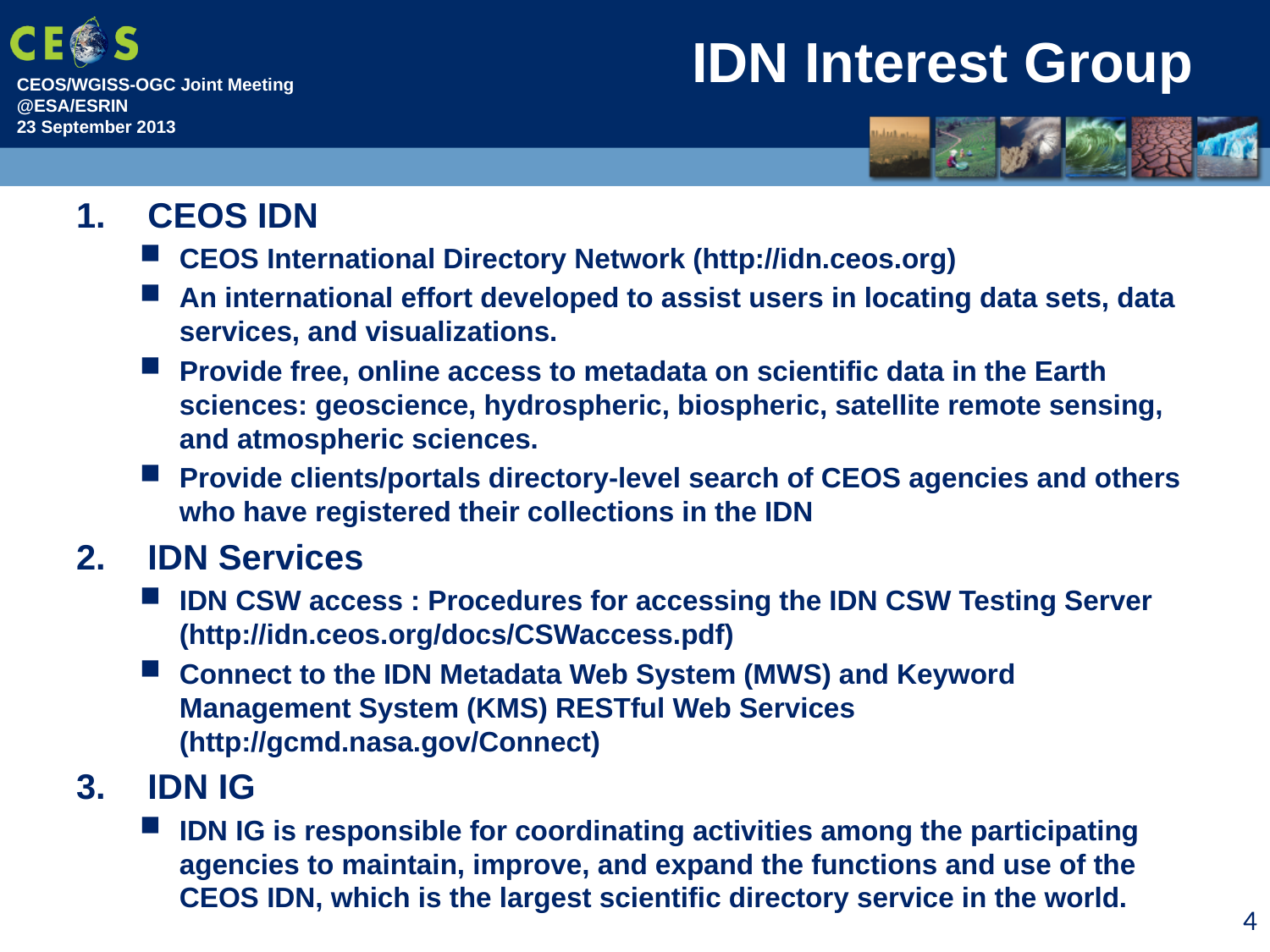

# IDN Interest Group
CEOS IDN
CEOS International Directory Network (http://idn.ceos.org)
An international effort developed to assist users in locating data sets, data services, and visualizations.
Provide free, online access to metadata on scientific data in the Earth sciences: geoscience, hydrospheric, biospheric, satellite remote sensing, and atmospheric sciences.
Provide clients/portals directory-level search of CEOS agencies and others who have registered their collections in the IDN
IDN Services
IDN CSW access : Procedures for accessing the IDN CSW Testing Server (http://idn.ceos.org/docs/CSWaccess.pdf)
Connect to the IDN Metadata Web System (MWS) and Keyword Management System (KMS) RESTful Web Services (http://gcmd.nasa.gov/Connect)
IDN IG
IDN IG is responsible for coordinating activities among the participating agencies to maintain, improve, and expand the functions and use of the CEOS IDN, which is the largest scientific directory service in the world.
4